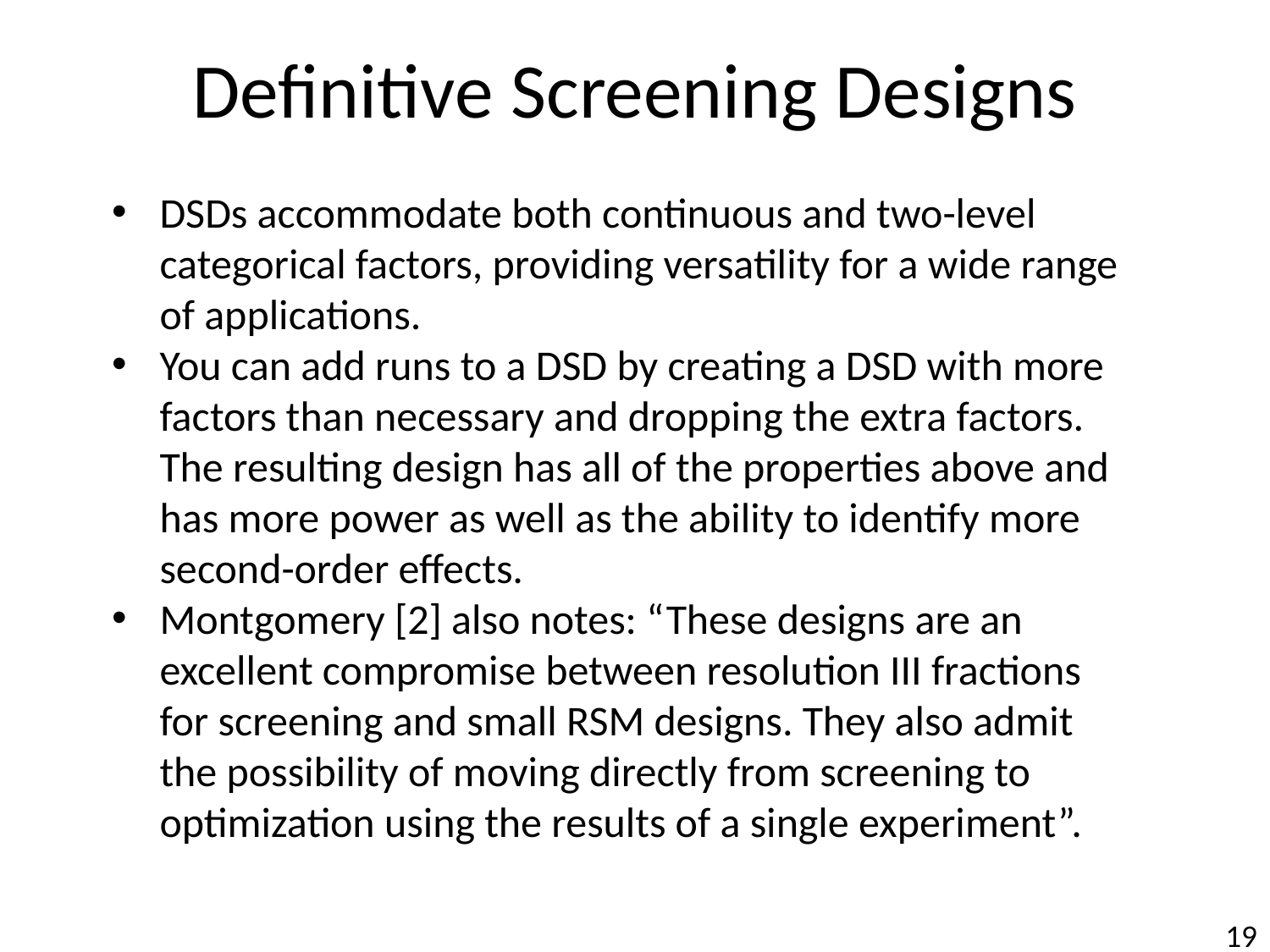

# Definitive Screening Designs
DSDs accommodate both continuous and two-level categorical factors, providing versatility for a wide range of applications.
You can add runs to a DSD by creating a DSD with more factors than necessary and dropping the extra factors. The resulting design has all of the properties above and has more power as well as the ability to identify more second-order effects.
Montgomery [2] also notes: “These designs are an excellent compromise between resolution III fractions for screening and small RSM designs. They also admit the possibility of moving directly from screening to optimization using the results of a single experiment”.